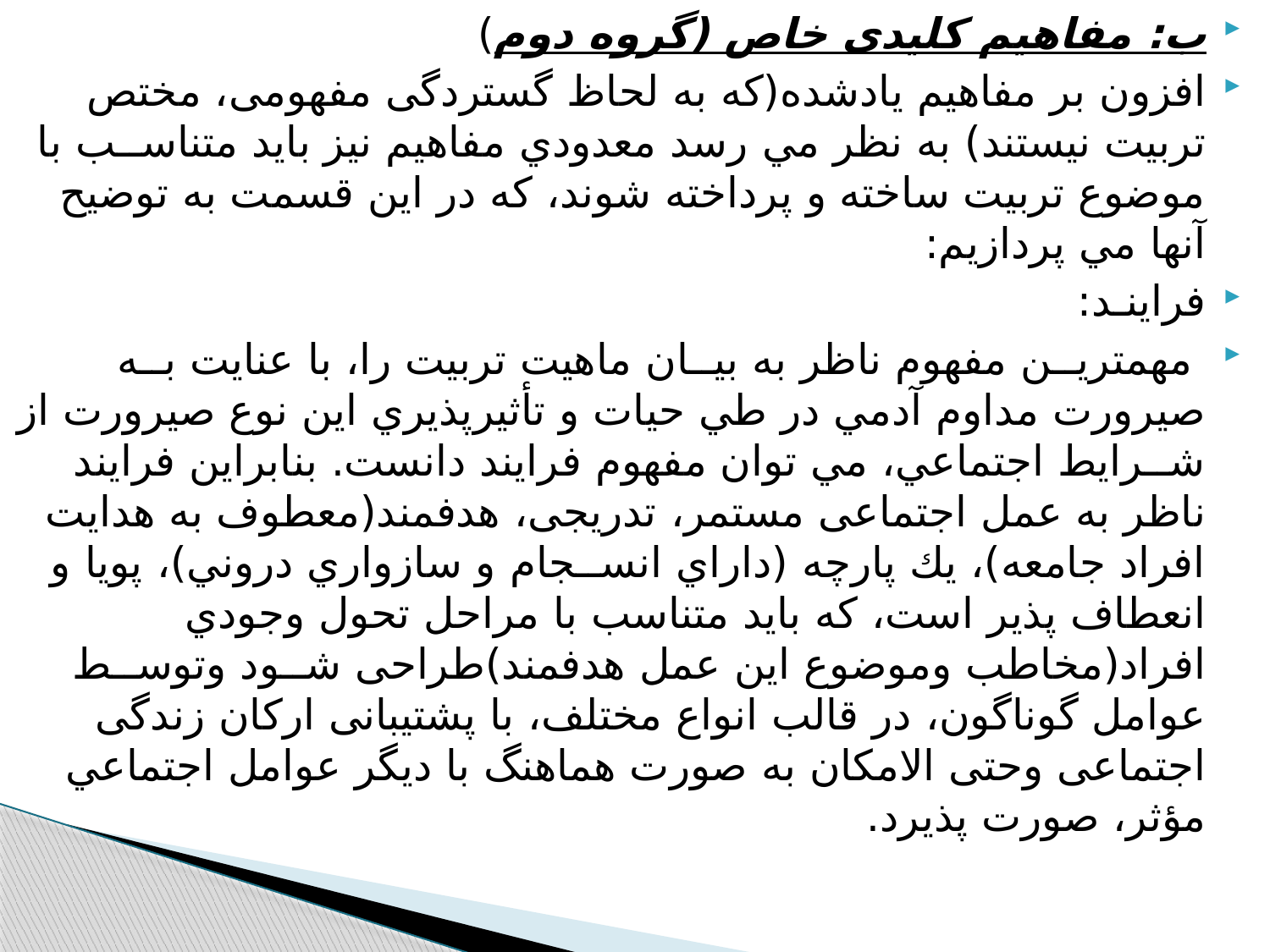

ب: مفاهيم کليدی خاص (گروه دوم)
افزون بر مفاهيم يادشده(که به لحاظ گستردگی مفهومی، مختص تربيت نيستند) به نظر مي رسد معدودي مفاهيم نيز بايد متناســب با موضوع تربيت ساخته و پرداخته شوند، كه در اين قسمت به توضيح آنها مي پردازيم:
فراينـد:
 مهمتريــن مفهوم ناظر به بيــان ماهيت تربيت را، با عنايت بــه صيرورت مداوم آدمي در طي حيات و تأثيرپذيري اين نوع صيرورت از شــرايط اجتماعي، مي توان مفهوم فرايند دانست. بنابراين فرايند ناظر به عمل اجتماعی مستمر، تدريجی، هدفمند(معطوف به هدايت افراد جامعه)، يك پارچه (داراي انســجام و سازواري دروني)، پويا و انعطاف پذير است، كه بايد متناسب با مراحل تحول وجودي افراد(مخاطب وموضوع اين عمل هدفمند)طراحی شــود وتوســط عوامل گوناگون، در قالب انواع مختلف، با پشتيبانی ارکان زندگی اجتماعی وحتی الامکان به صورت هماهنگ با ديگر عوامل اجتماعي مؤثر، صورت پذيرد.